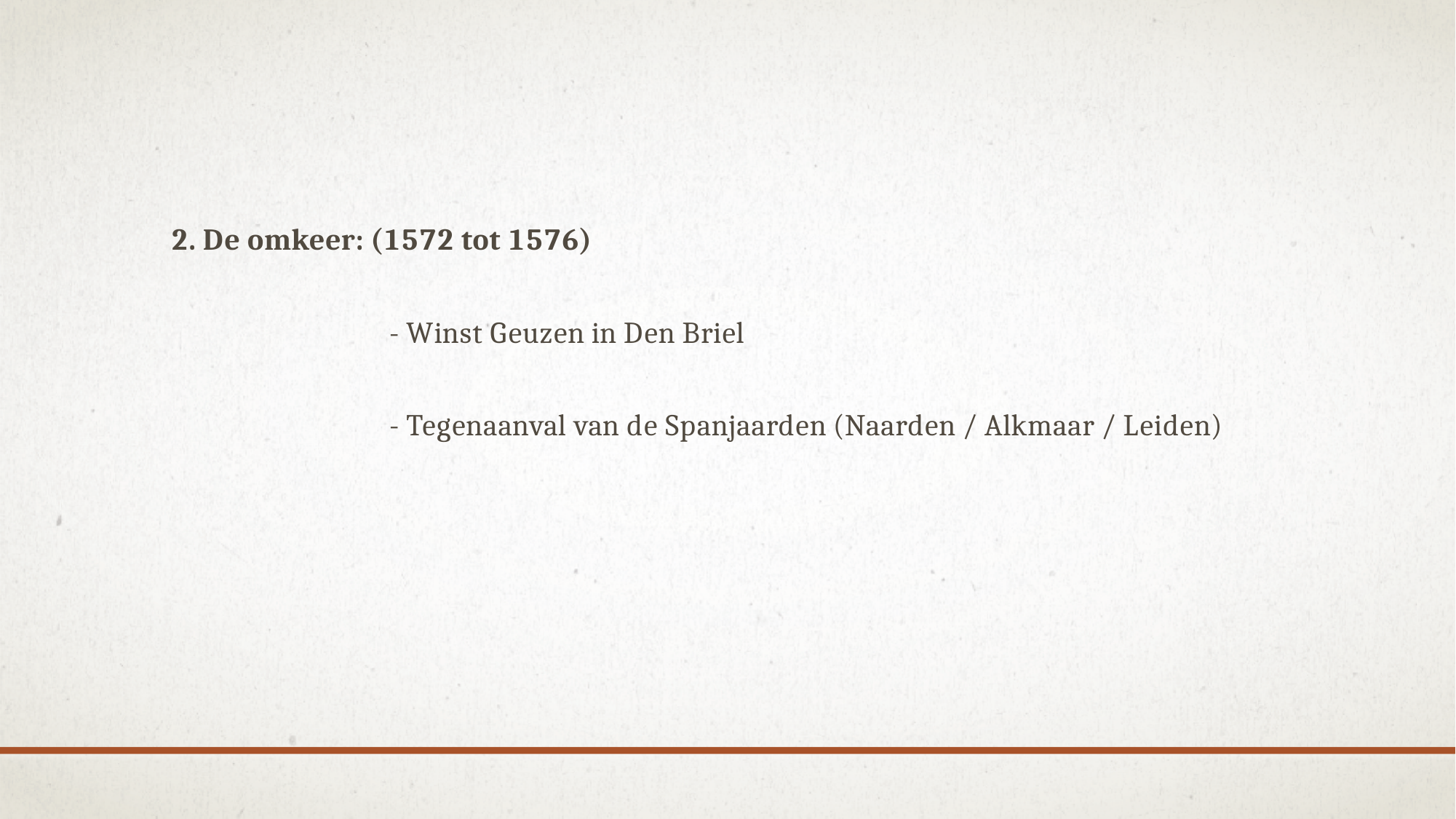

#
2. De omkeer: (1572 tot 1576)
 		- Winst Geuzen in Den Briel
 		- Tegenaanval van de Spanjaarden (Naarden / Alkmaar / Leiden)